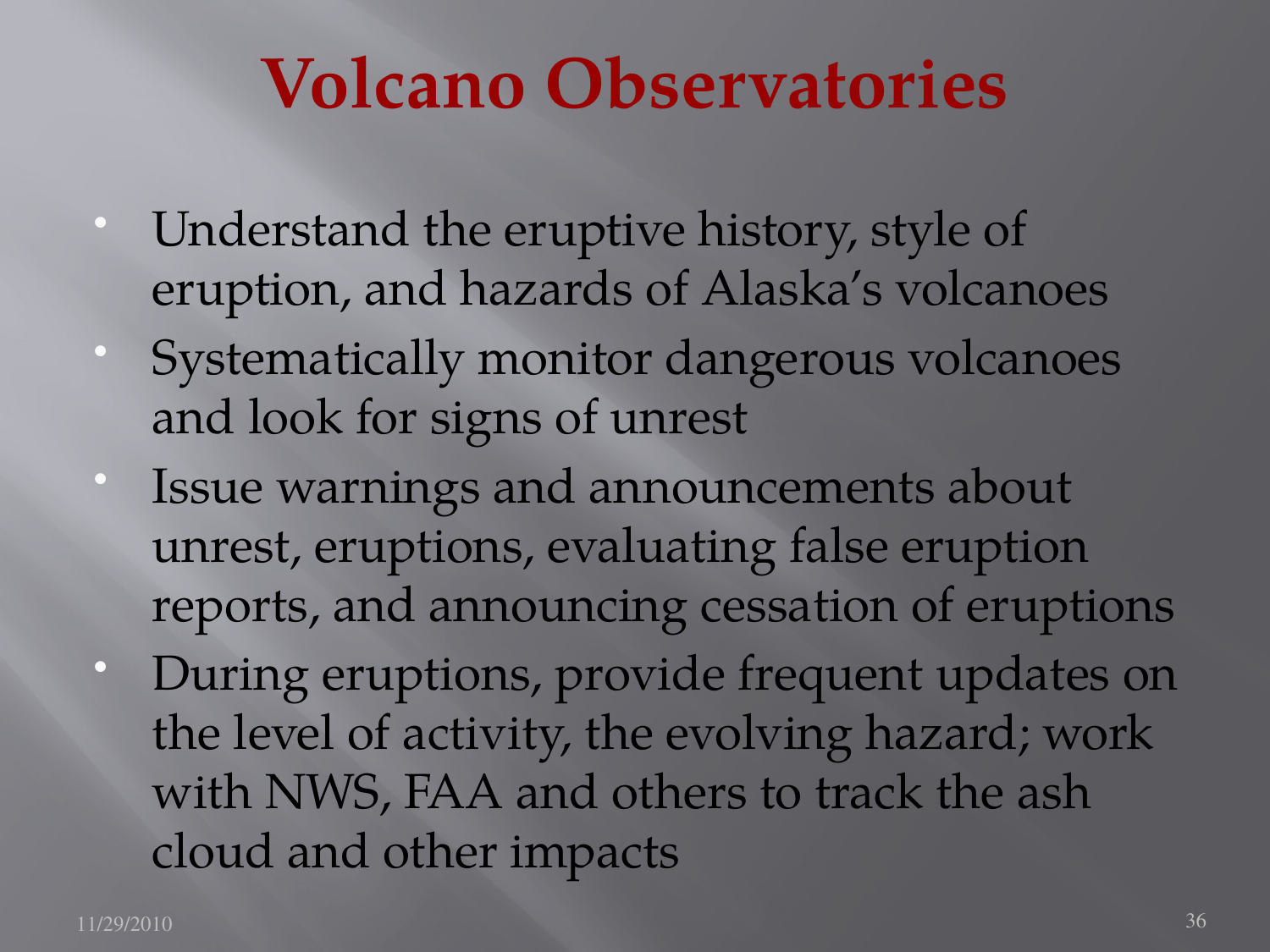

# Volcano Observatories
Understand the eruptive history, style of eruption, and hazards of Alaska’s volcanoes
Systematically monitor dangerous volcanoes and look for signs of unrest
Issue warnings and announcements about unrest, eruptions, evaluating false eruption reports, and announcing cessation of eruptions
During eruptions, provide frequent updates on the level of activity, the evolving hazard; work with NWS, FAA and others to track the ash cloud and other impacts

11/29/2010
36